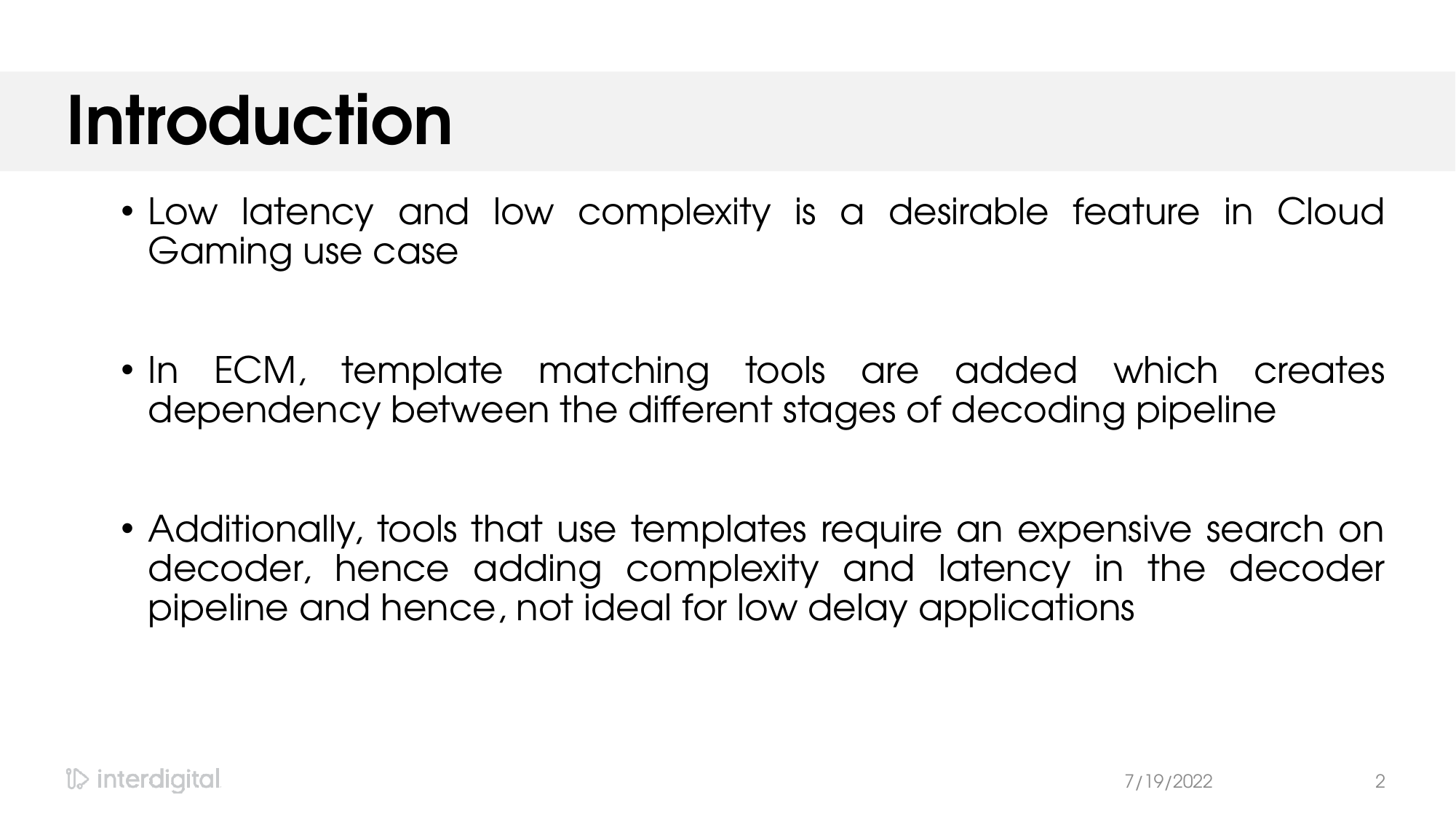

# Introduction

Low latency and low complexity is a desirable feature in Cloud Gaming use case

In ECM, template matching tools are added which creates dependency between the different stages of decoding pipeline

Additionally, tools that use templates require an expensive search on decoder, hence adding complexity and latency in the decoder pipeline and hence, not ideal for low delay applications

7/19/2022
2